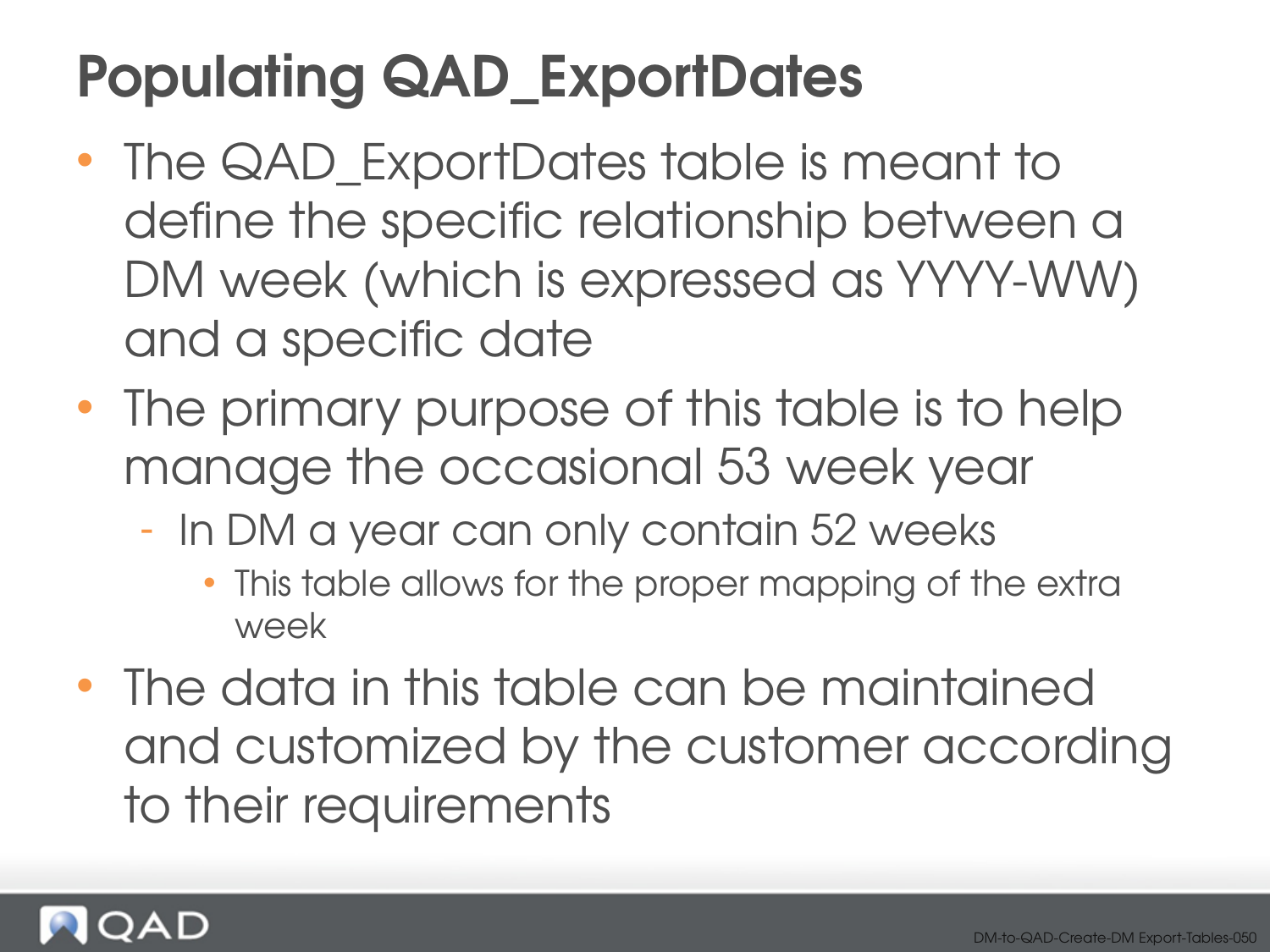

# Populating QAD_ExportDates
The QAD_ExportDates table is meant to define the specific relationship between a DM week (which is expressed as YYYY-WW) and a specific date
The primary purpose of this table is to help manage the occasional 53 week year
In DM a year can only contain 52 weeks
This table allows for the proper mapping of the extra week
The data in this table can be maintained and customized by the customer according to their requirements
DM-to-QAD-Create-DM Export-Tables-050